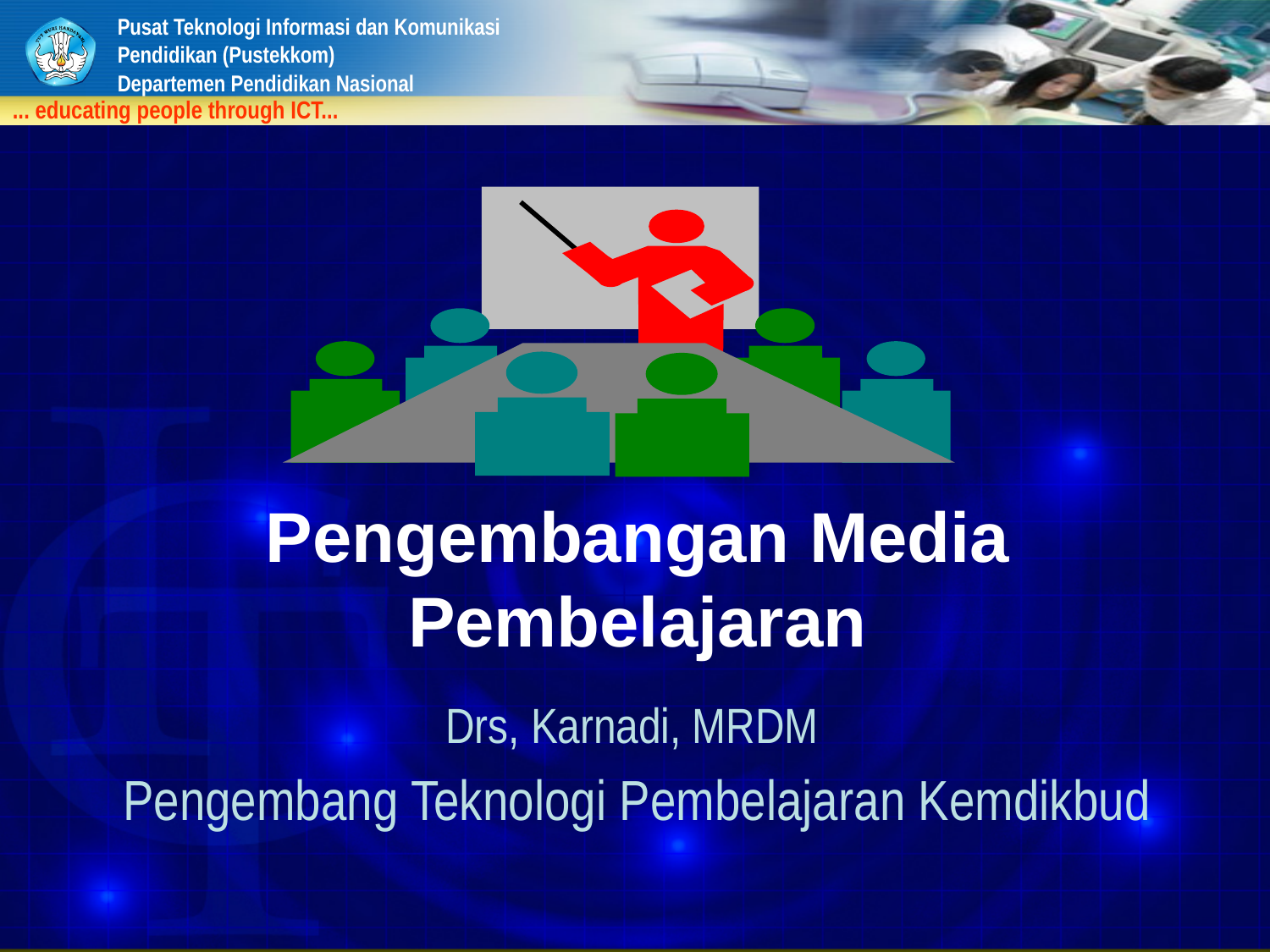

# Pengembangan Media Pembelajaran
Drs, Karnadi, MRDM
Pengembang Teknologi Pembelajaran Kemdikbud